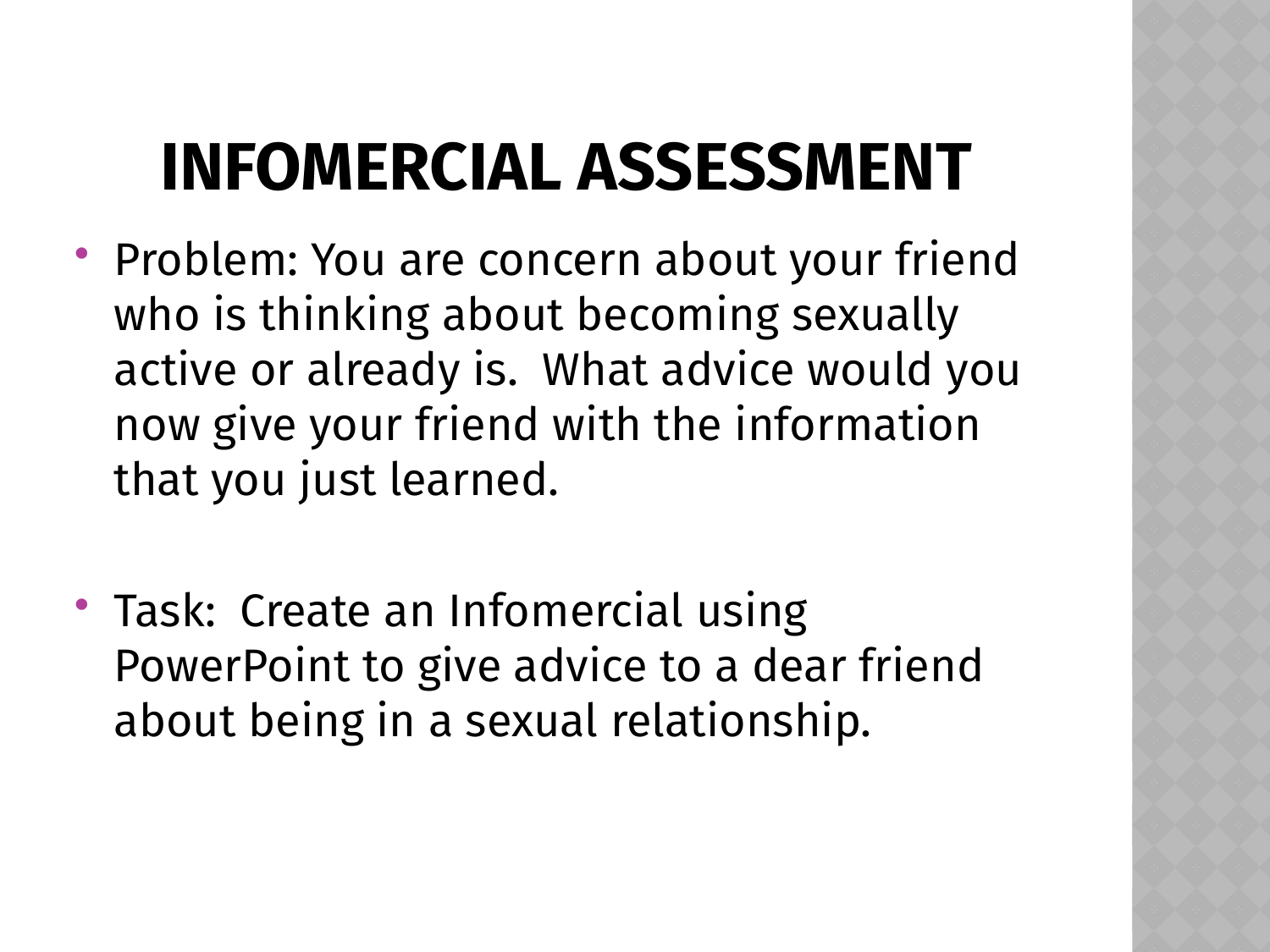

# Infomercial assessment
Problem: You are concern about your friend who is thinking about becoming sexually active or already is.  What advice would you now give your friend with the information that you just learned.

Task:  Create an Infomercial using PowerPoint to give advice to a dear friend about being in a sexual relationship.